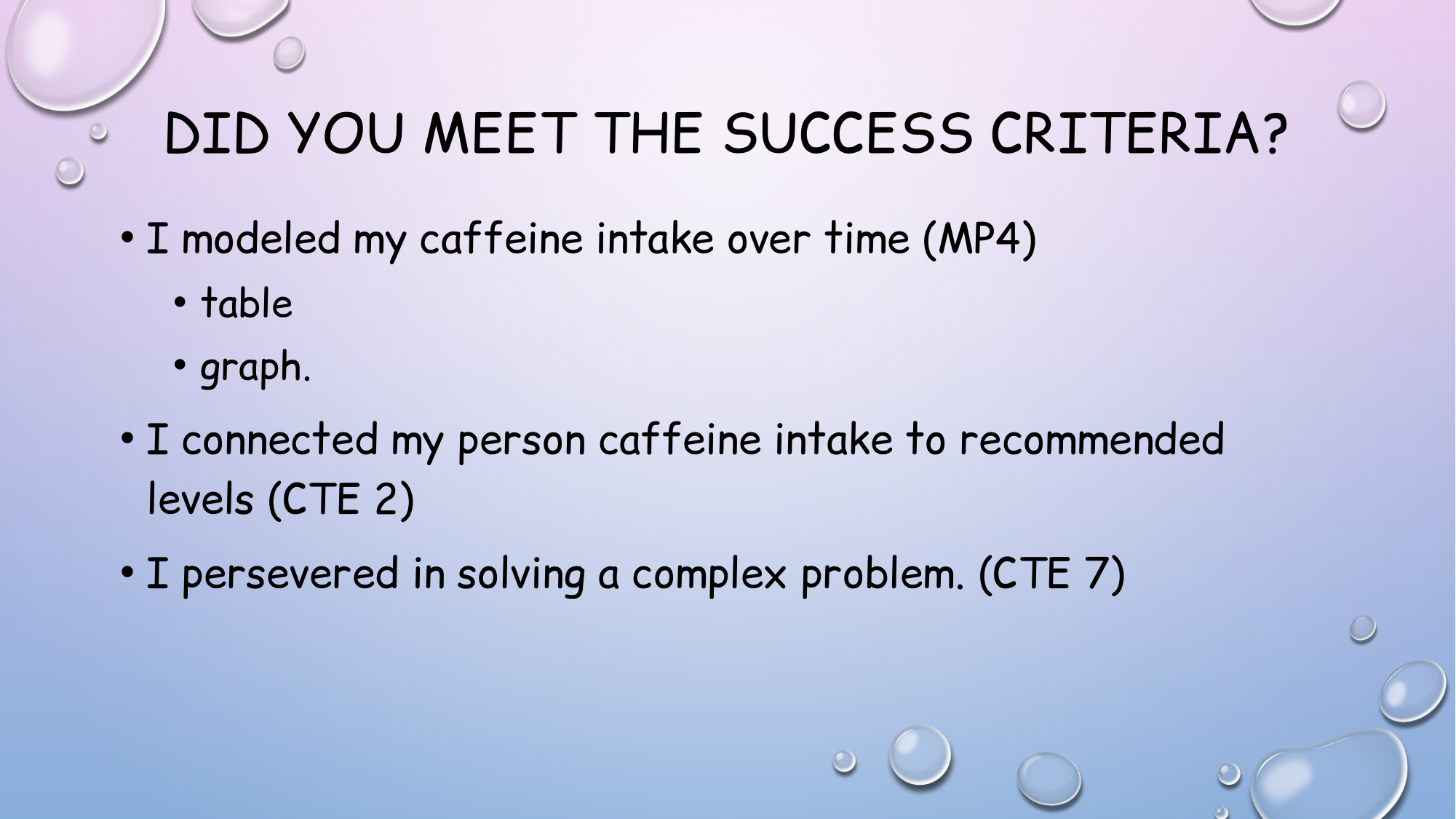

#
Did you meet the success criteria?
I modeled my caffeine intake over time (MP4)
table
graph.
I connected my person caffeine intake to recommended levels (CTE 2)
I persevered in solving a complex problem. (CTE 7)